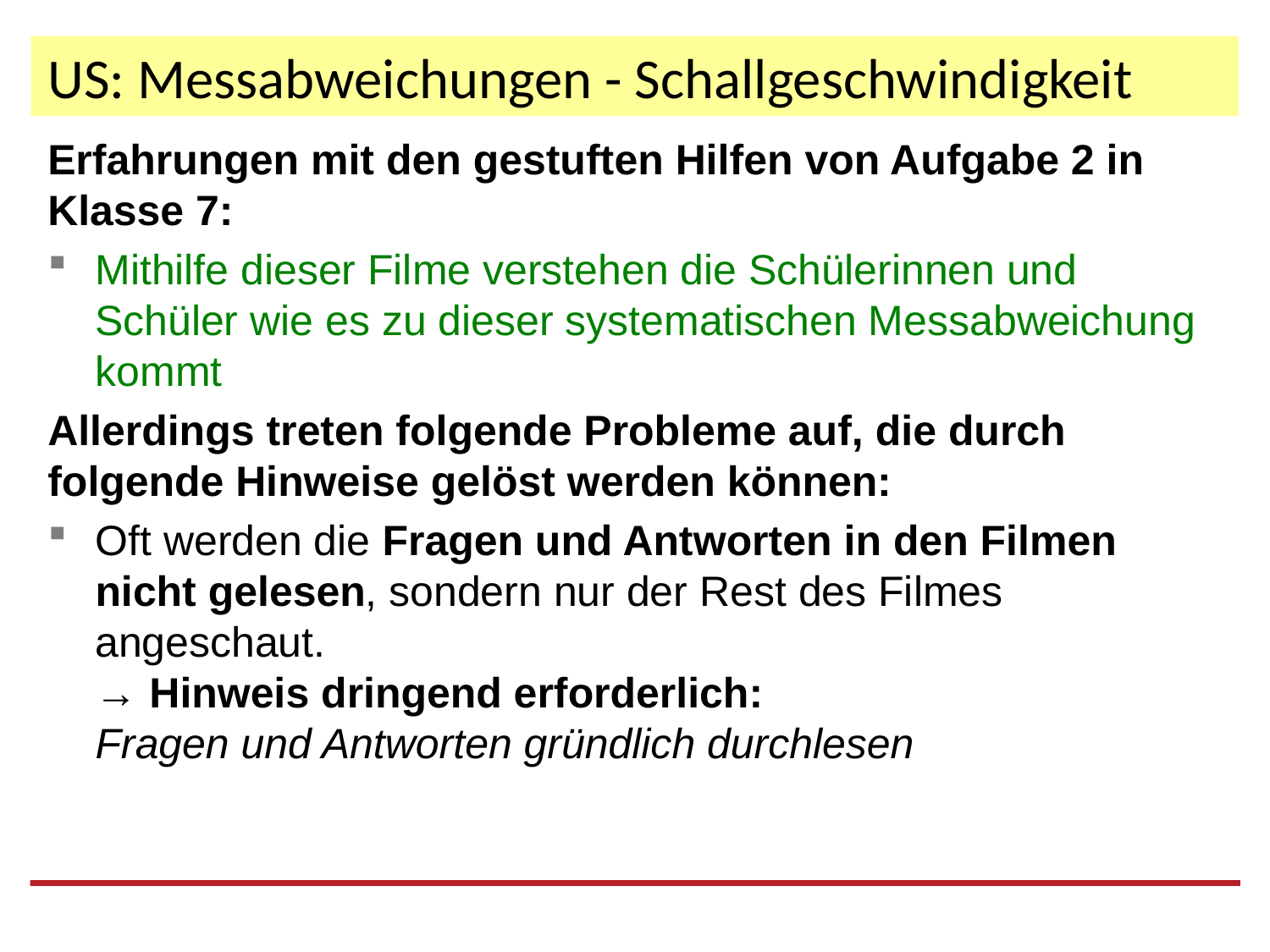

# US: Messabweichungen - Schallgeschwindigkeit
Erfahrungen mit den gestuften Hilfen von Aufgabe 2 in Klasse 7:
Mithilfe dieser Filme verstehen die Schülerinnen und Schüler wie es zu dieser systematischen Messabweichung kommt
Allerdings treten folgende Probleme auf, die durch folgende Hinweise gelöst werden können:
Oft werden die Fragen und Antworten in den Filmen nicht gelesen, sondern nur der Rest des Filmes angeschaut.
→ Hinweis dringend erforderlich:
Fragen und Antworten gründlich durchlesen